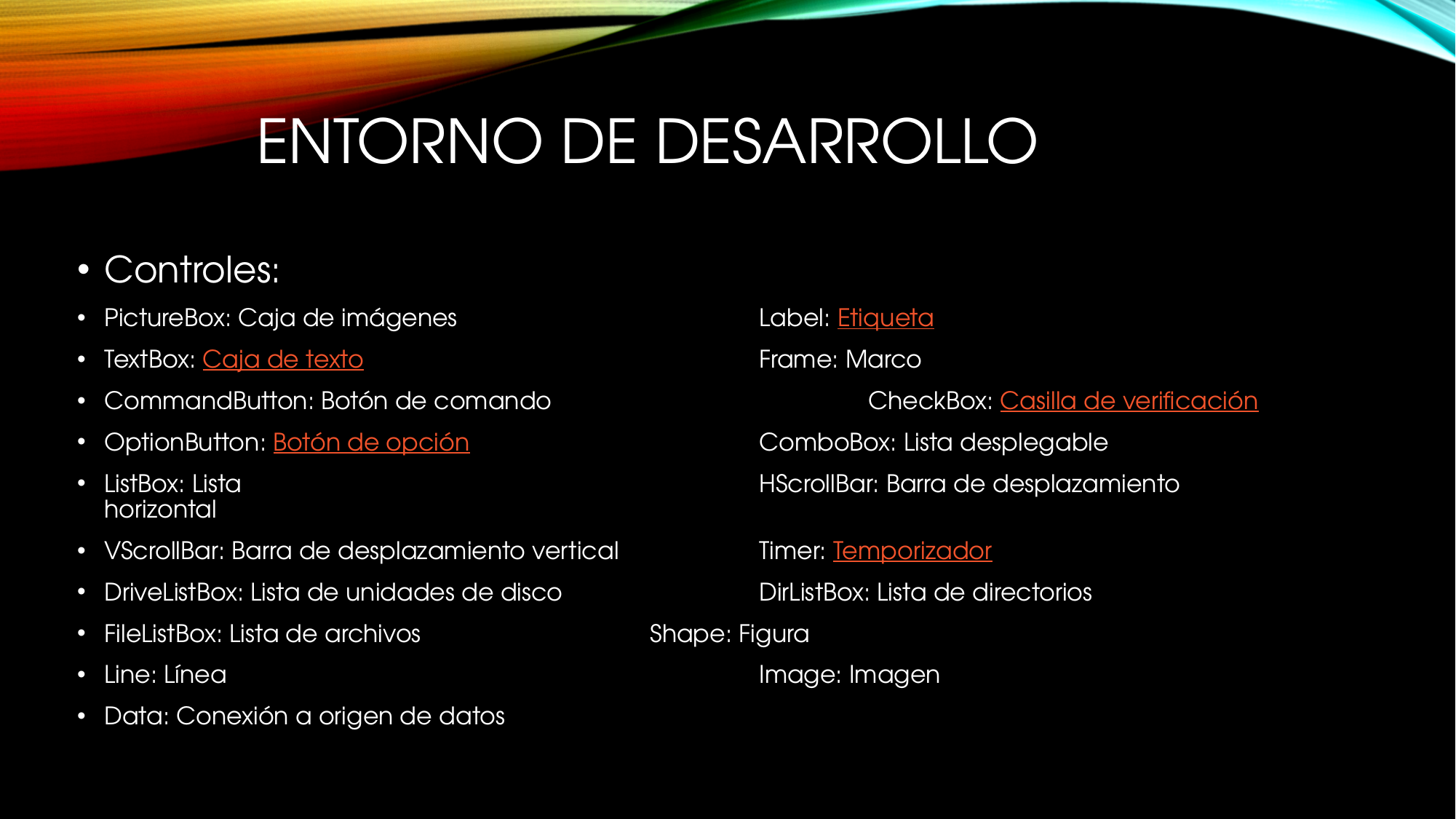

# Entorno de Desarrollo
Controles:
PictureBox: Caja de imágenes			Label: Etiqueta
TextBox: Caja de texto				Frame: Marco
CommandButton: Botón de comando			CheckBox: Casilla de verificación
OptionButton: Botón de opción			ComboBox: Lista desplegable
ListBox: Lista					HScrollBar: Barra de desplazamiento horizontal
VScrollBar: Barra de desplazamiento vertical		Timer: Temporizador
DriveListBox: Lista de unidades de disco		DirListBox: Lista de directorios
FileListBox: Lista de archivos			Shape: Figura
Line: Línea					Image: Imagen
Data: Conexión a origen de datos